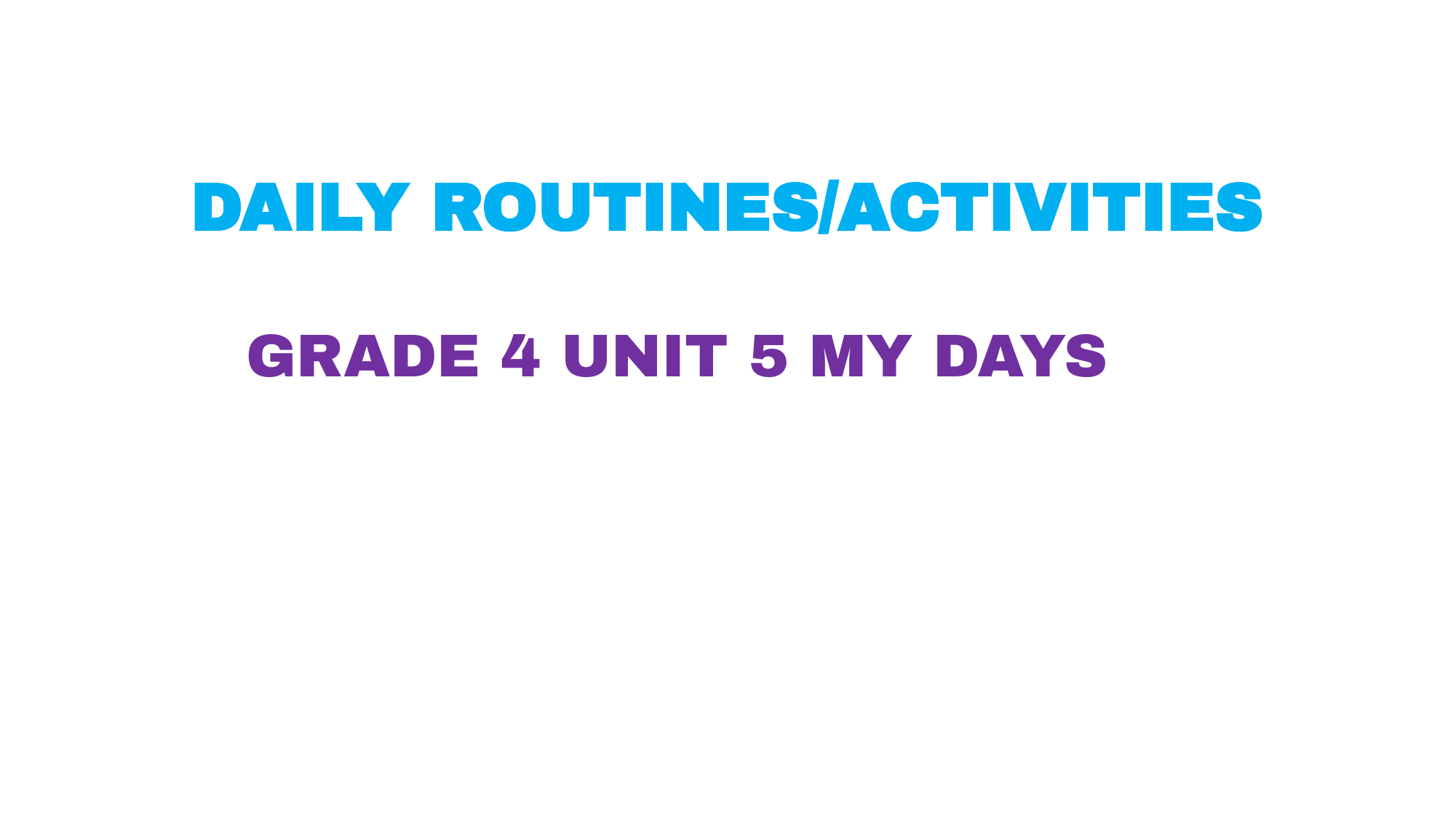

# DAILY ROUTINES/ACTIVITIES
GRADE 4 UNIT 5 MY DAYS